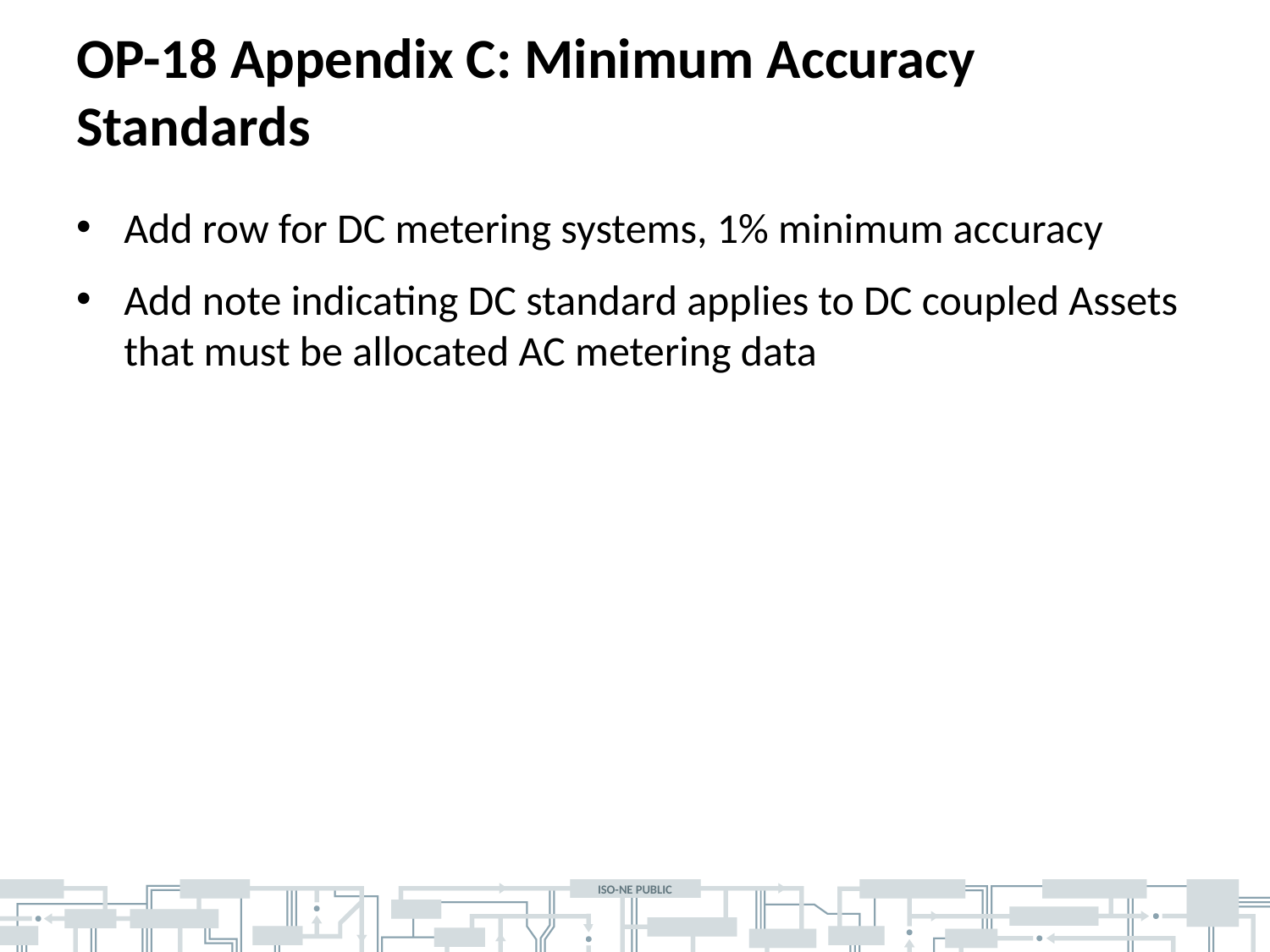

# OP-18 Appendix C: Minimum Accuracy Standards
Add row for DC metering systems, 1% minimum accuracy
Add note indicating DC standard applies to DC coupled Assets that must be allocated AC metering data